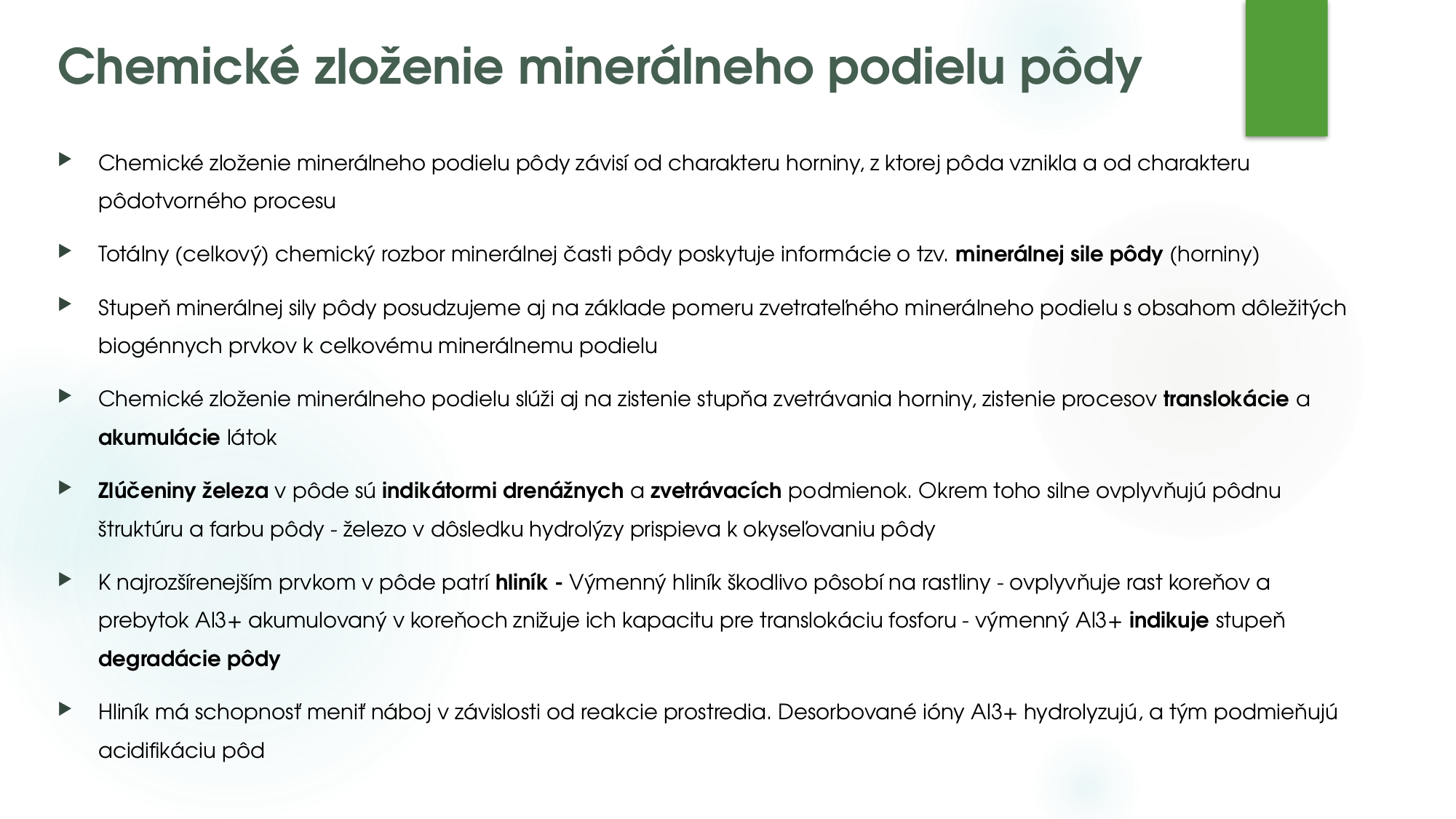

# Chemické zloženie minerálneho podielu pôdy
Chemické zloženie minerálneho podielu pôdy závisí od charakteru horniny, z ktorej pôda vznikla a od charakteru pôdotvorného procesu
Totálny (celkový) chemický rozbor minerálnej časti pôdy poskytuje informácie o tzv. minerálnej sile pôdy (horniny)
Stupeň minerálnej sily pôdy posudzujeme aj na základe pomeru zvetrateľného minerálneho podielu s obsahom dôležitých biogénnych prvkov k celkovému minerálnemu podielu
Chemické zloženie minerálneho podielu slúži aj na zistenie stupňa zvetrávania horniny, zistenie procesov translokácie a akumulácie látok
Zlúčeniny železa v pôde sú indikátormi drenážnych a zvetrávacích podmienok. Okrem toho silne ovplyvňujú pôdnu štruktúru a farbu pôdy - železo v dôsledku hydrolýzy prispieva k okyseľovaniu pôdy
K najrozšírenejším prvkom v pôde patrí hliník - Výmenný hliník škodlivo pôsobí na rastliny - ovplyvňuje rast koreňov a prebytok Al3+ akumulovaný v koreňoch znižuje ich kapacitu pre translokáciu fosforu - výmenný Al3+ indikuje stupeň degradácie pôdy
Hliník má schopnosť meniť náboj v závislosti od reakcie prostredia. Desorbované ióny Al3+ hydrolyzujú, a tým podmieňujú acidifikáciu pôd